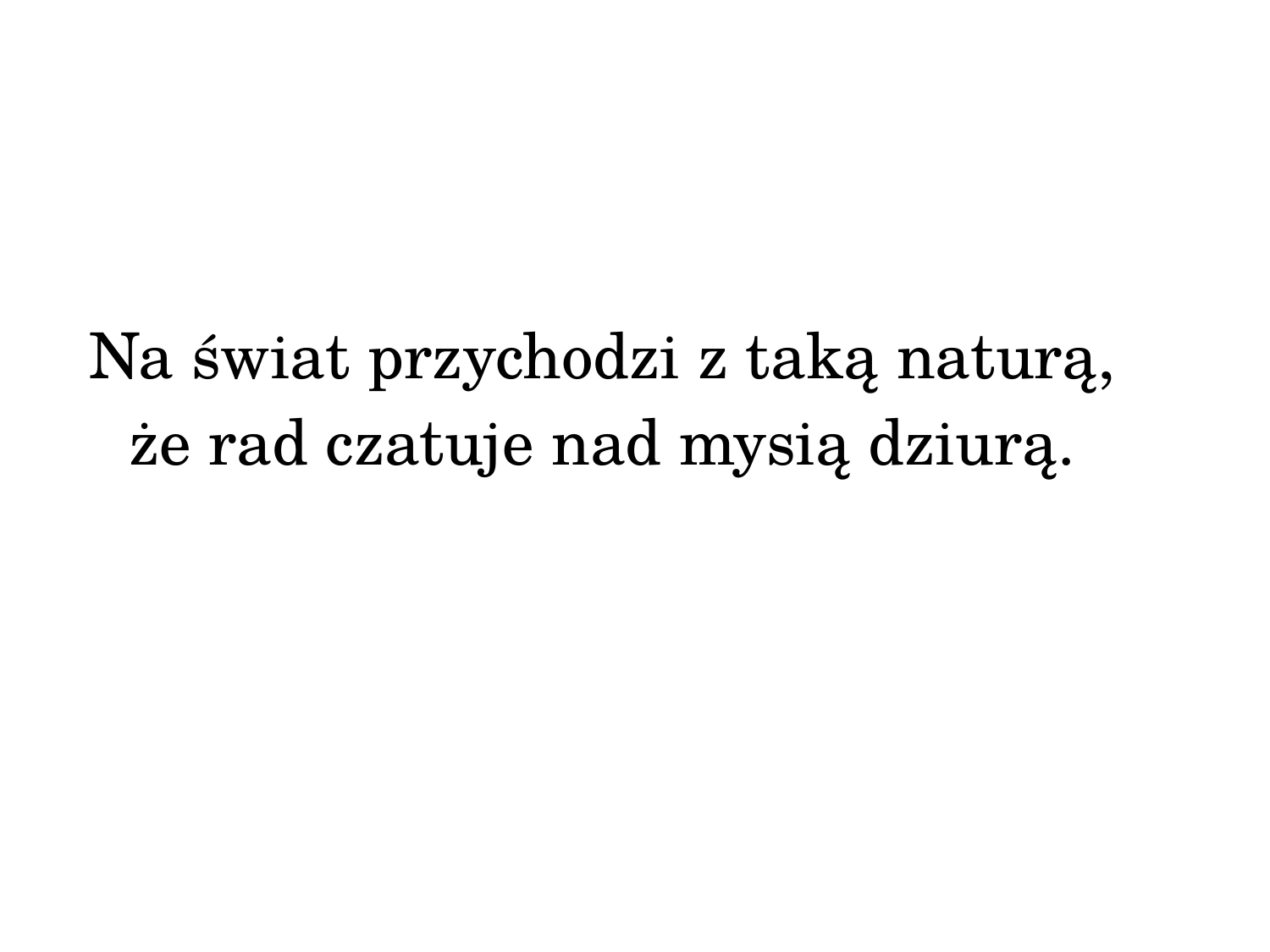

#

Na świat przychodzi z taką naturą,
że rad czatuje nad mysią dziurą.